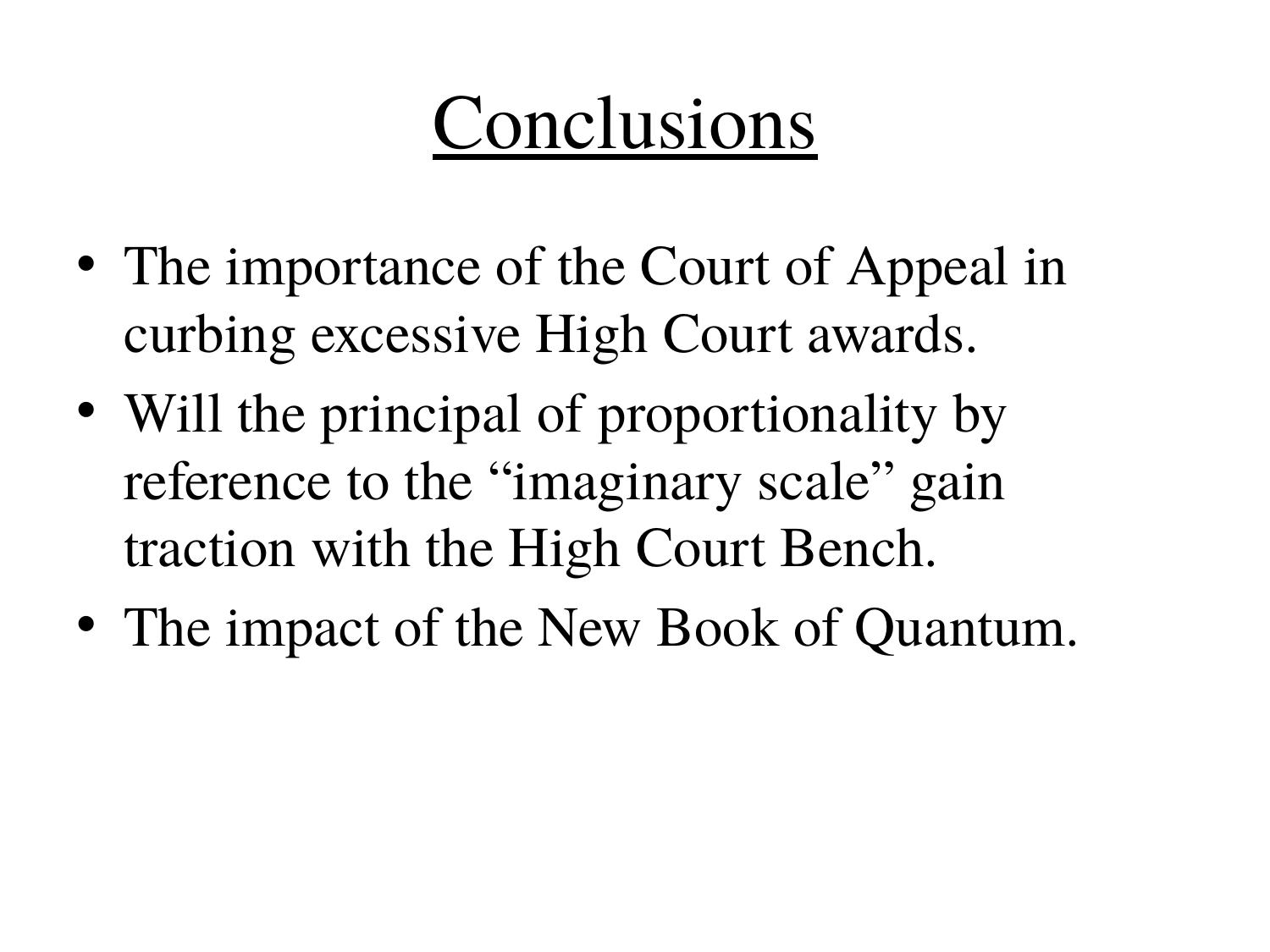

# Conclusions
The importance of the Court of Appeal in curbing excessive High Court awards.
Will the principal of proportionality by reference to the “imaginary scale” gain traction with the High Court Bench.
The impact of the New Book of Quantum.